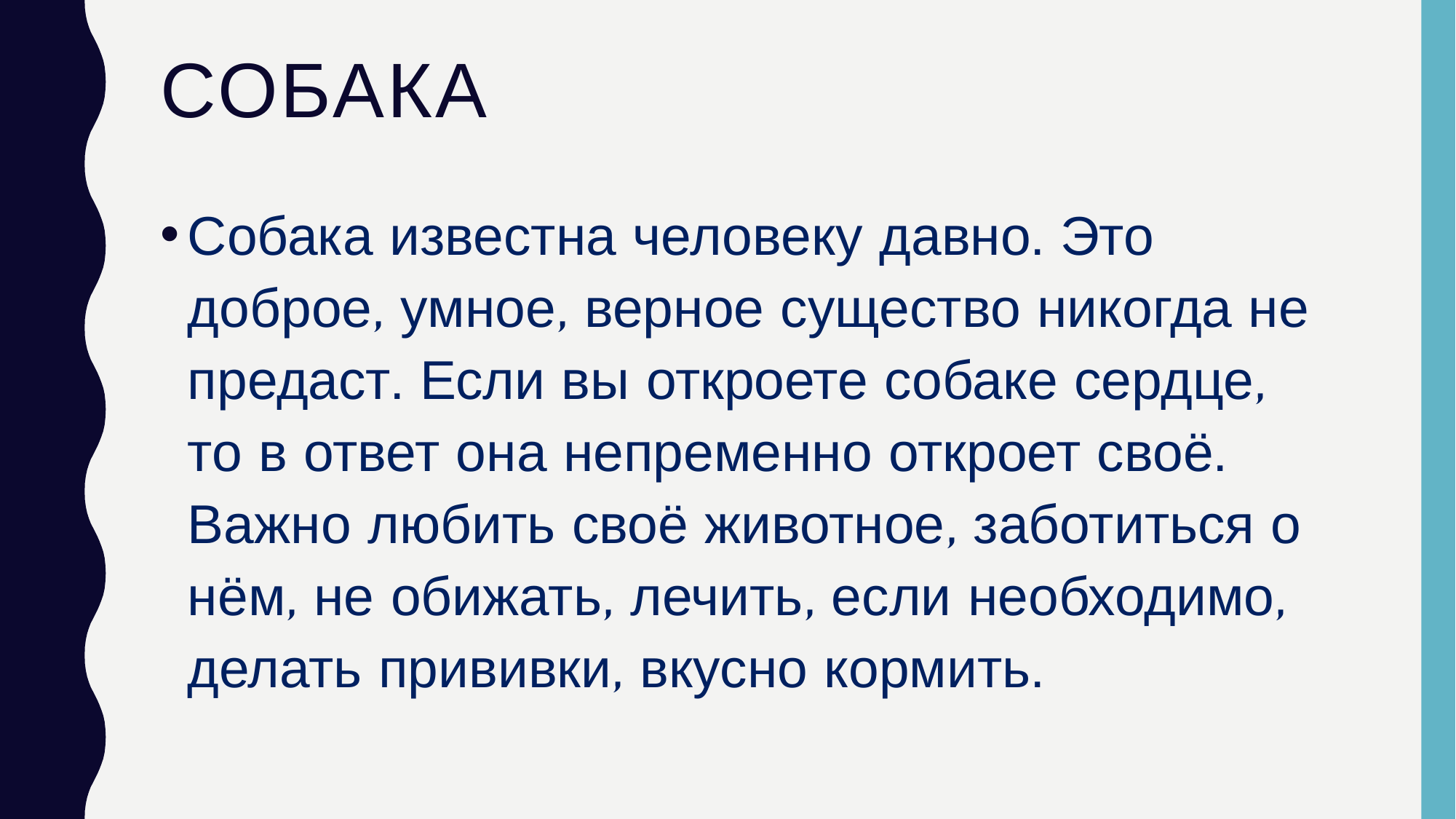

# собака
Собака известна человеку давно. Это доброе, умное, верное существо никогда не предаст. Если вы откроете собаке сердце, то в ответ она непременно откроет своё. Важно любить своё животное, заботиться о нём, не обижать, лечить, если необходимо, делать прививки, вкусно кормить.